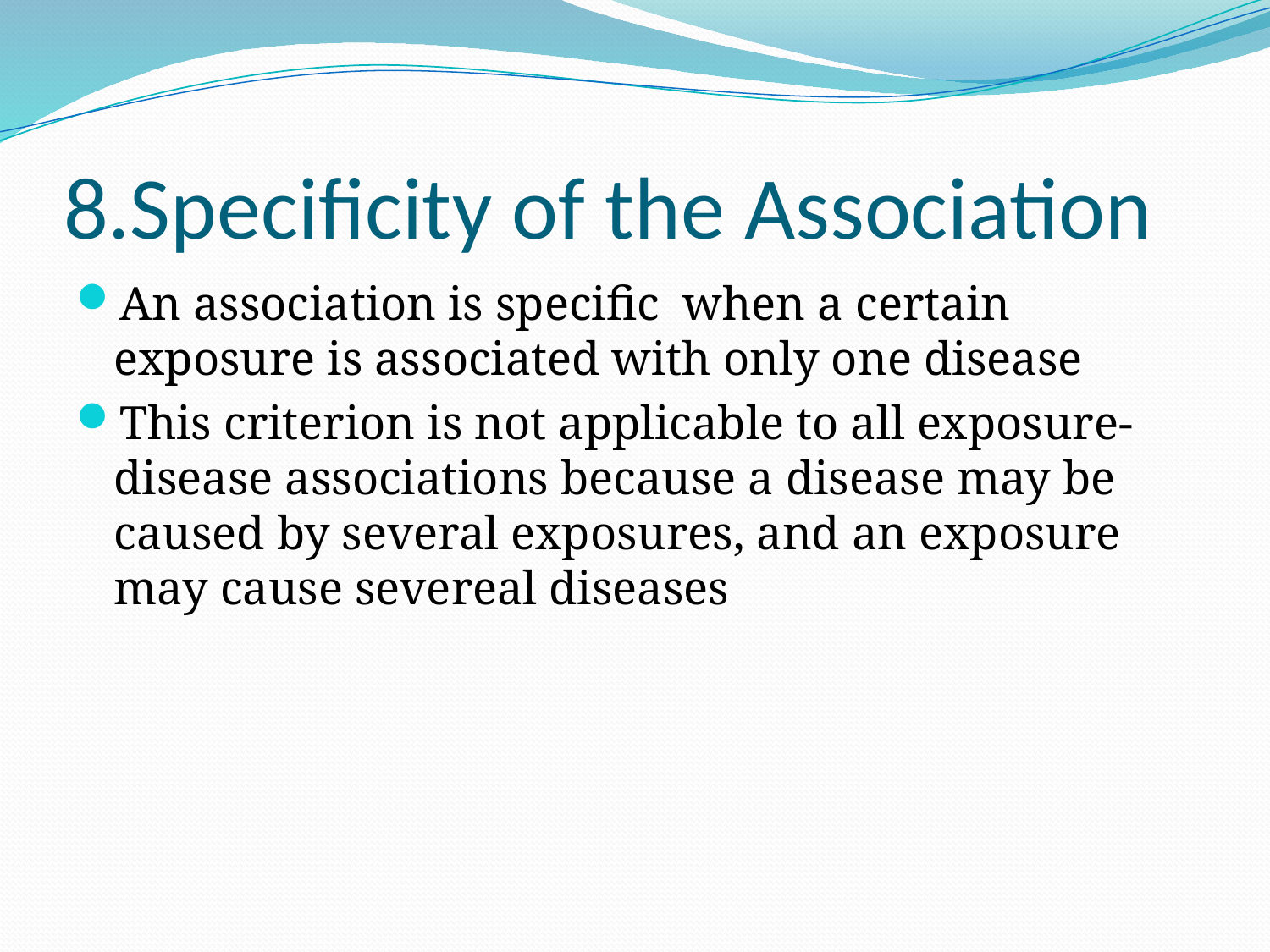

# 8.Specificity of the Association
An association is specific  when a certain exposure is associated with only one disease
This criterion is not applicable to all exposure-disease associations because a disease may be caused by several exposures, and an exposure may cause severeal diseases